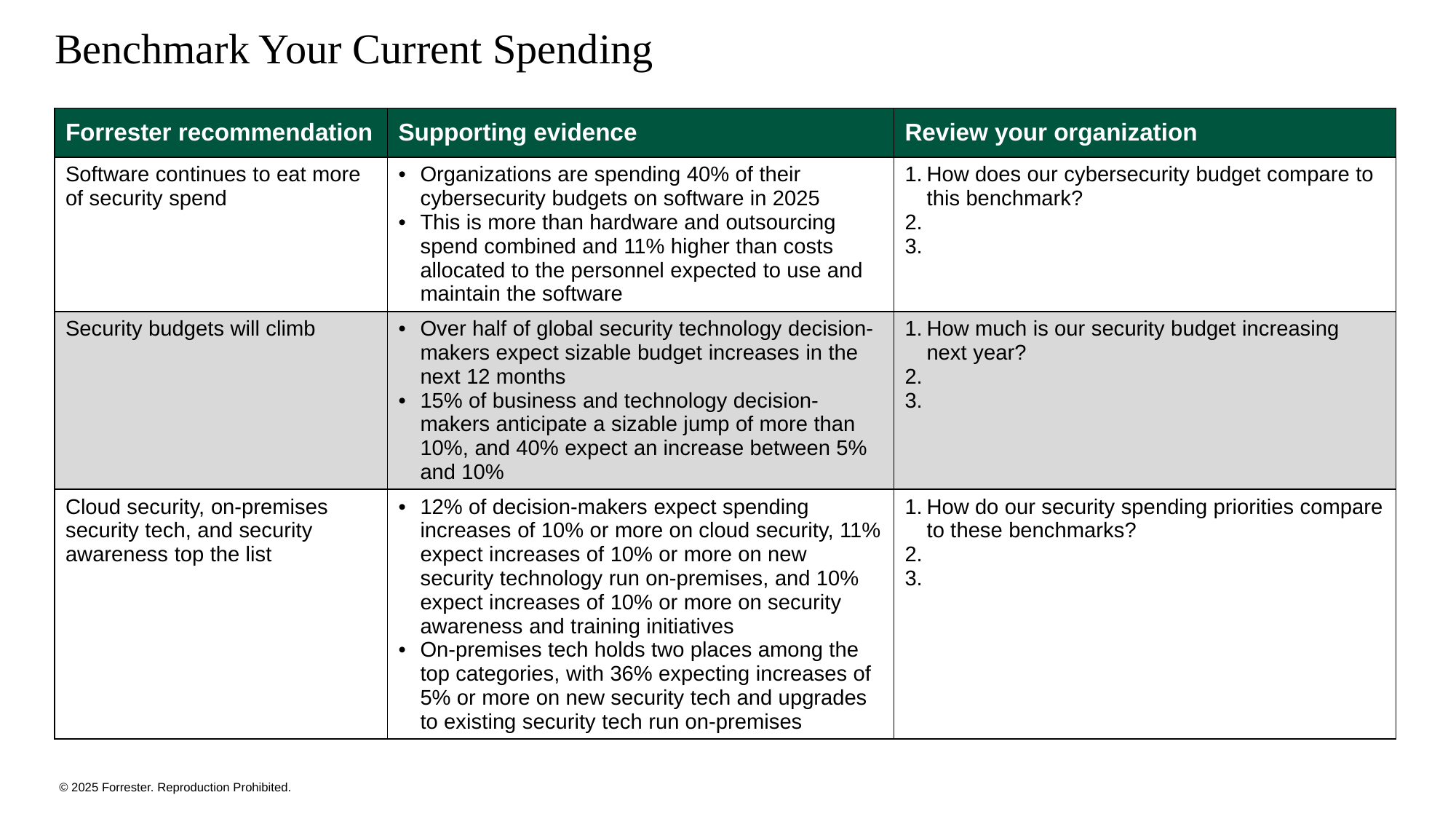

# Benchmark Your Current Spending
| Forrester recommendation | Supporting evidence | Review your organization​ |
| --- | --- | --- |
| Software continues to eat more of security spend | Organizations are spending 40% of their cybersecurity budgets on software in 2025 This is more than hardware and outsourcing spend combined and 11% higher than costs allocated to the personnel expected to use and maintain the software | How does our cybersecurity budget compare to this benchmark? |
| Security budgets will climb | Over half of global security technology decision-makers expect sizable budget increases in the next 12 months 15% of business and technology decision-makers anticipate a sizable jump of more than 10%, and 40% expect an increase between 5% and 10% | How much is our security budget increasing next year? |
| Cloud security, on-premises security tech, and security awareness top the list | 12% of decision-makers expect spending increases of 10% or more on cloud security, 11% expect increases of 10% or more on new security technology run on-premises, and 10% expect increases of 10% or more on security awareness and training initiatives On-premises tech holds two places among the top categories, with 36% expecting increases of 5% or more on new security tech and upgrades to existing security tech run on-premises | How do our security spending priorities compare to these benchmarks? |